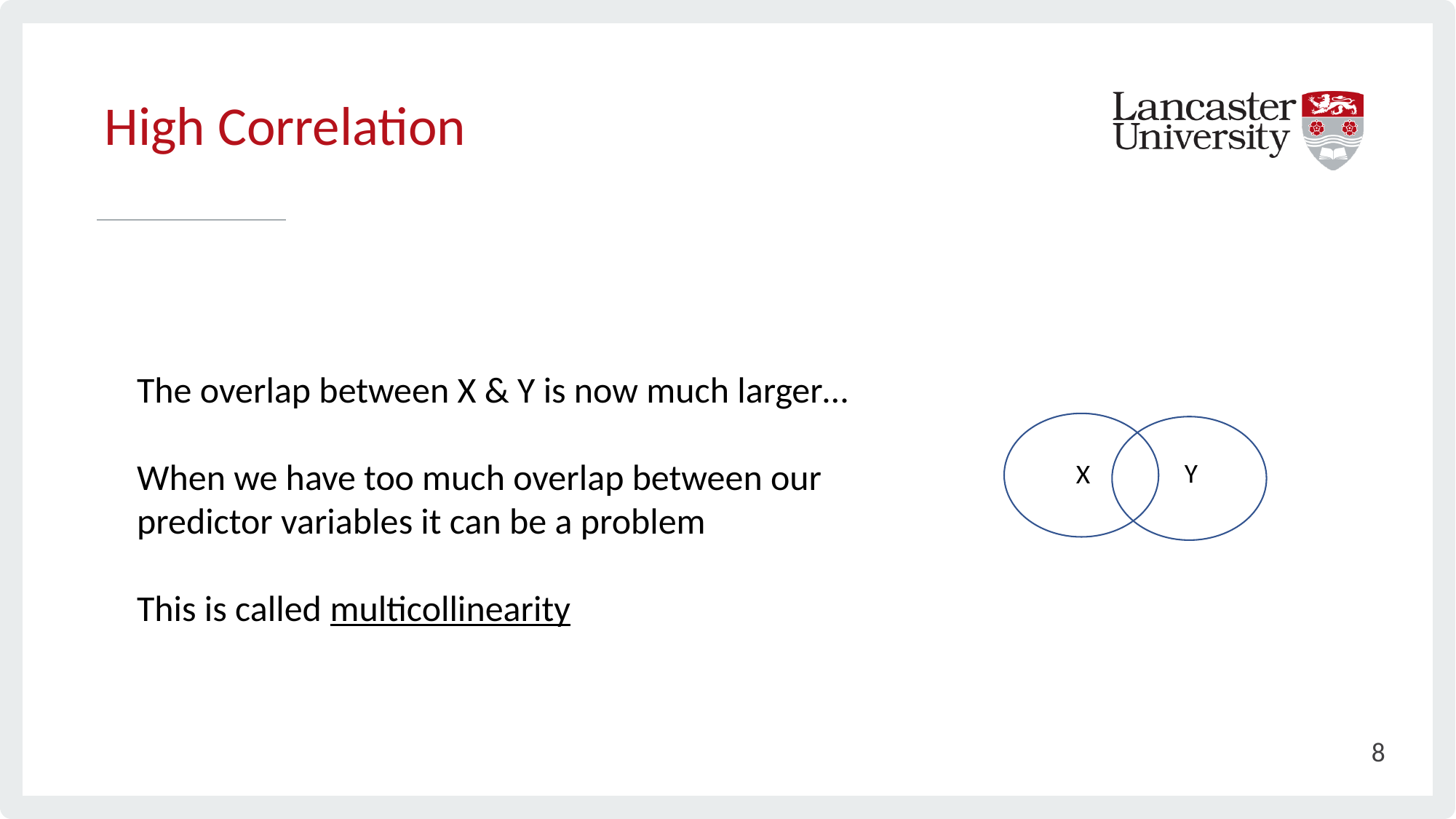

# High Correlation
The overlap between X & Y is now much larger…

When we have too much overlap between our predictor variables it can be a problem

This is called multicollinearity

X

Y
8